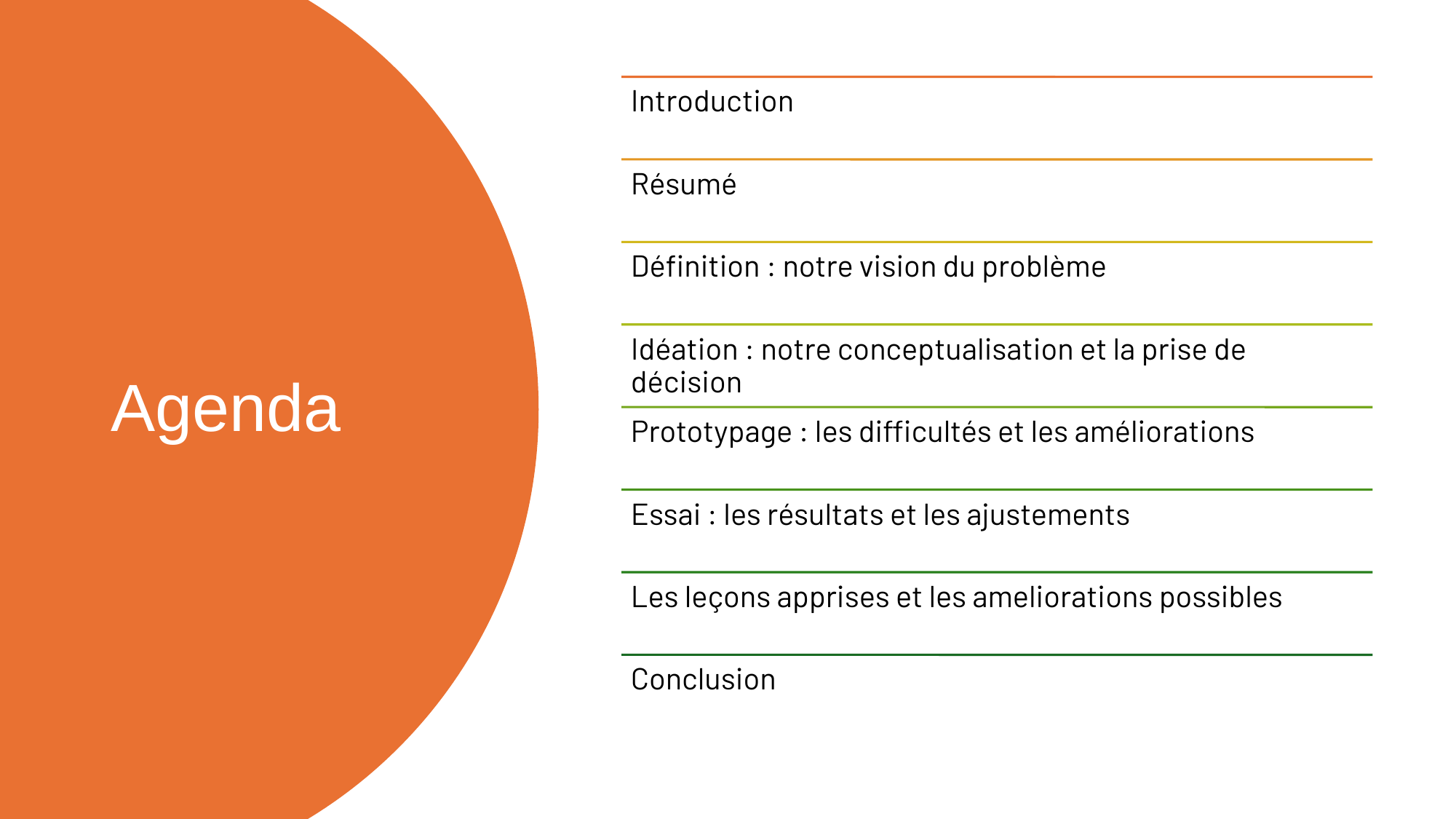

Introduction
Résumé
Définition : notre vision du problème
Idéation : notre conceptualisation et la prise de décision
Prototypage : les difficultés et les améliorations
Essai : les résultats et les ajustements
Les leçons apprises et les ameliorations possibles
Conclusion
# Agenda